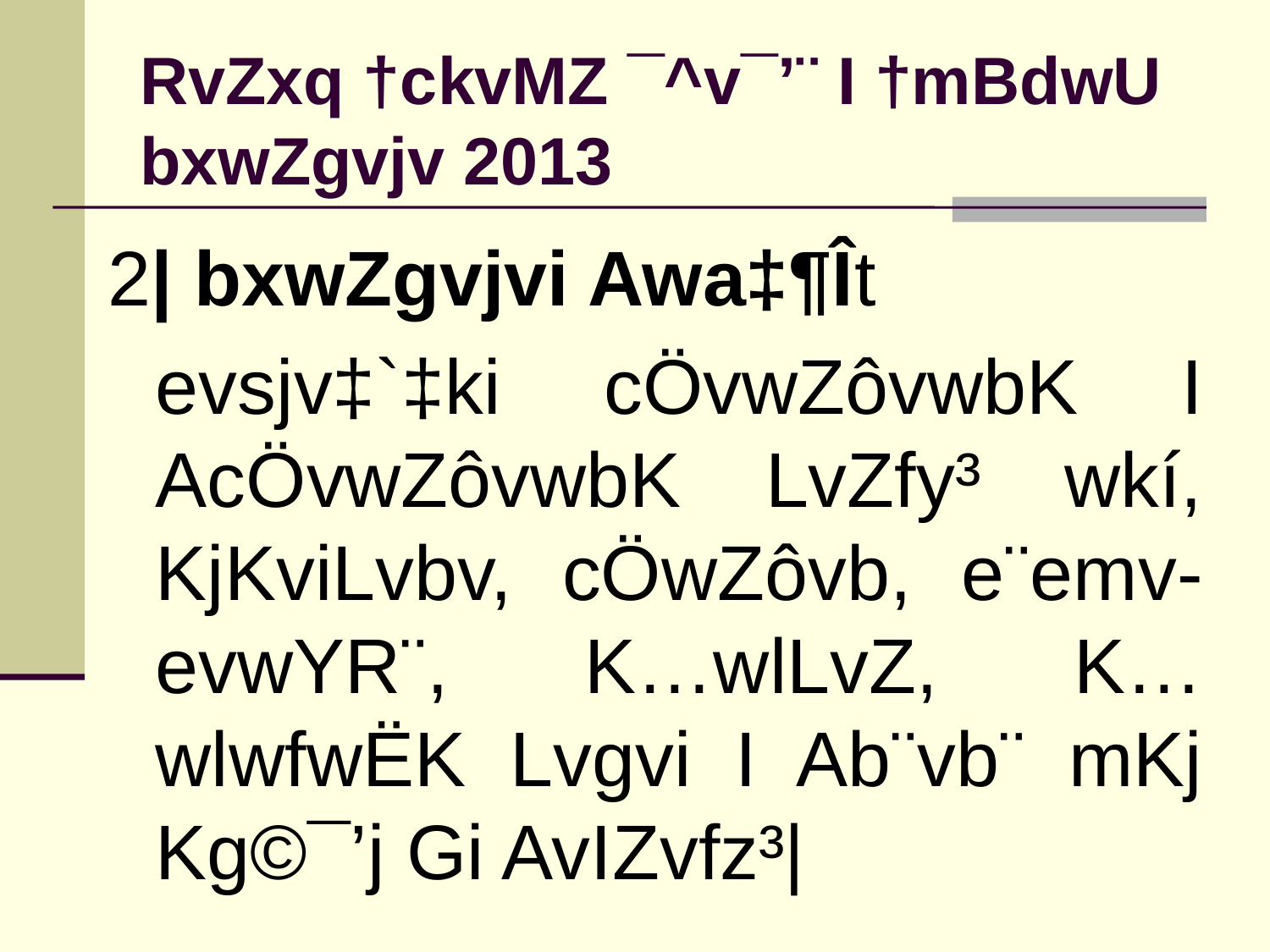

# RvZxq †ckvMZ ¯^v¯’¨ I †mBdwU bxwZgvjv 2013
2| bxwZgvjvi Awa‡¶Ît
	evsjv‡`‡ki cÖvwZôvwbK I AcÖvwZôvwbK LvZfy³ wkí, KjKviLvbv, cÖwZôvb, e¨emv-evwYR¨, K…wlLvZ, K…wlwfwËK Lvgvi I Ab¨vb¨ mKj Kg©¯’j Gi AvIZvfz³|